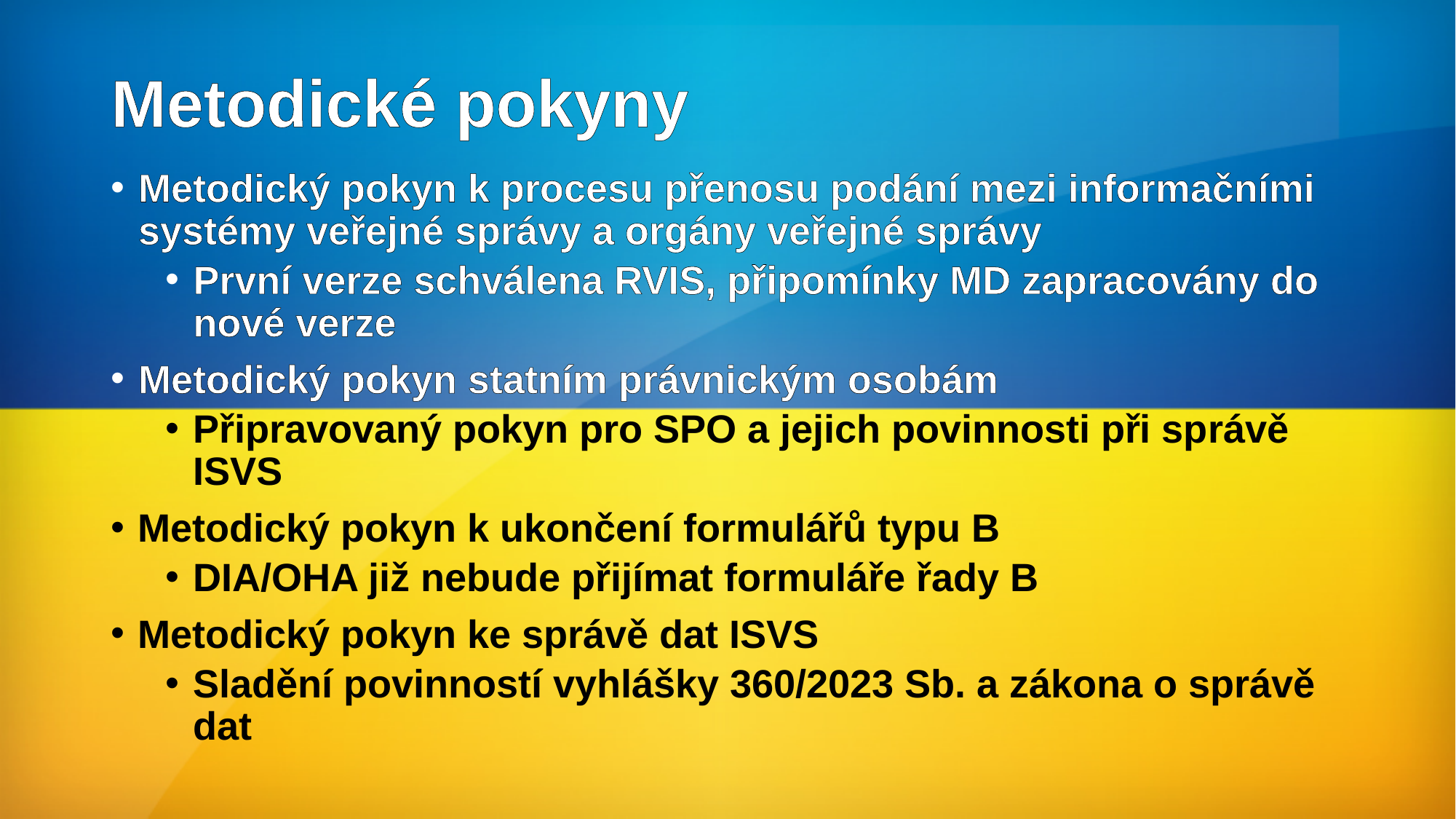

# Metodické pokyny
Metodický pokyn k procesu přenosu podání mezi informačními systémy veřejné správy a orgány veřejné správy
První verze schválena RVIS, připomínky MD zapracovány do nové verze
Metodický pokyn statním právnickým osobám
Připravovaný pokyn pro SPO a jejich povinnosti při správě ISVS
Metodický pokyn k ukončení formulářů typu B
DIA/OHA již nebude přijímat formuláře řady B
Metodický pokyn ke správě dat ISVS
Sladění povinností vyhlášky 360/2023 Sb. a zákona o správě dat